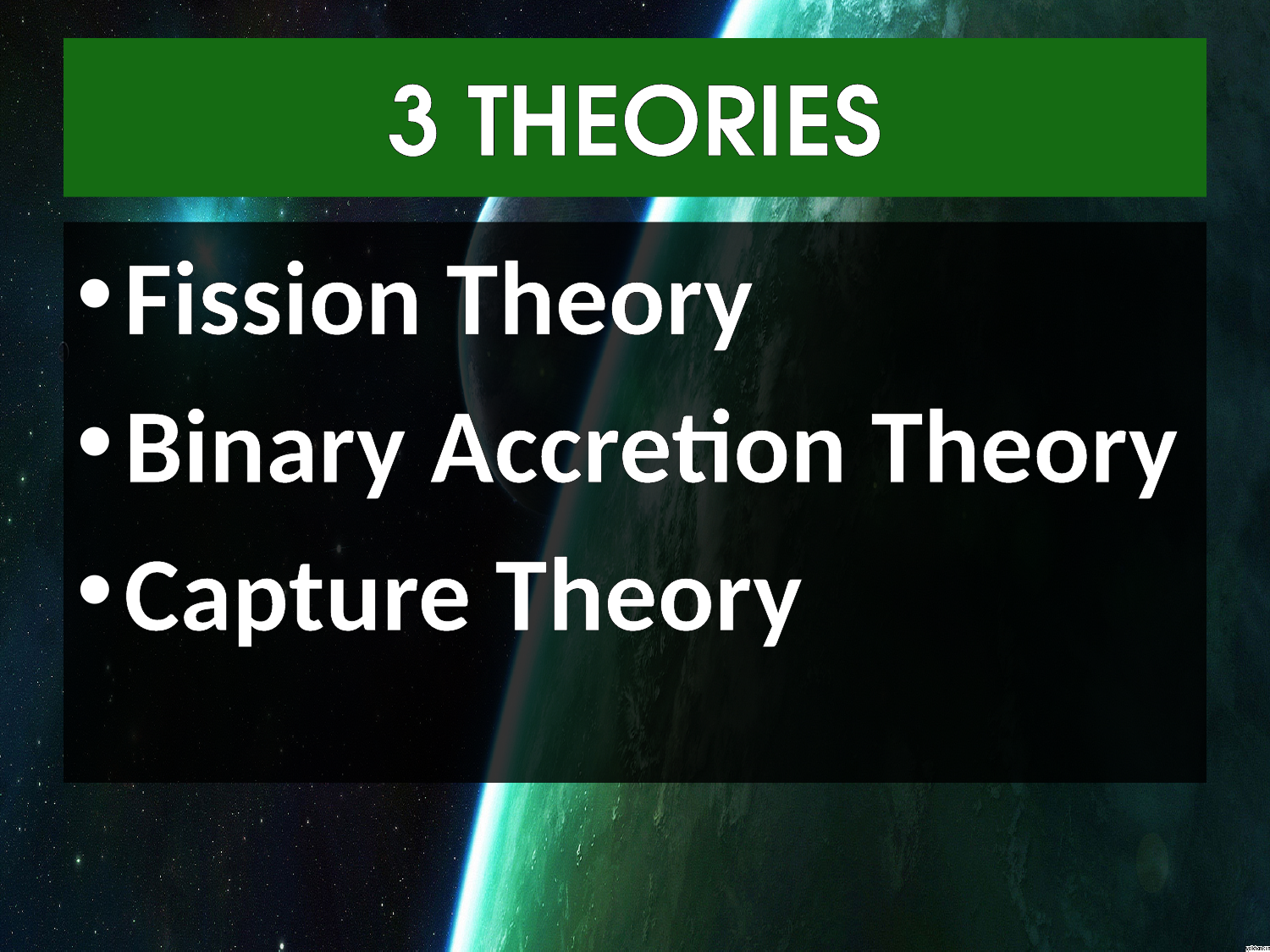

# 3 THEORIES
Fission Theory
Binary Accretion Theory
Capture Theory